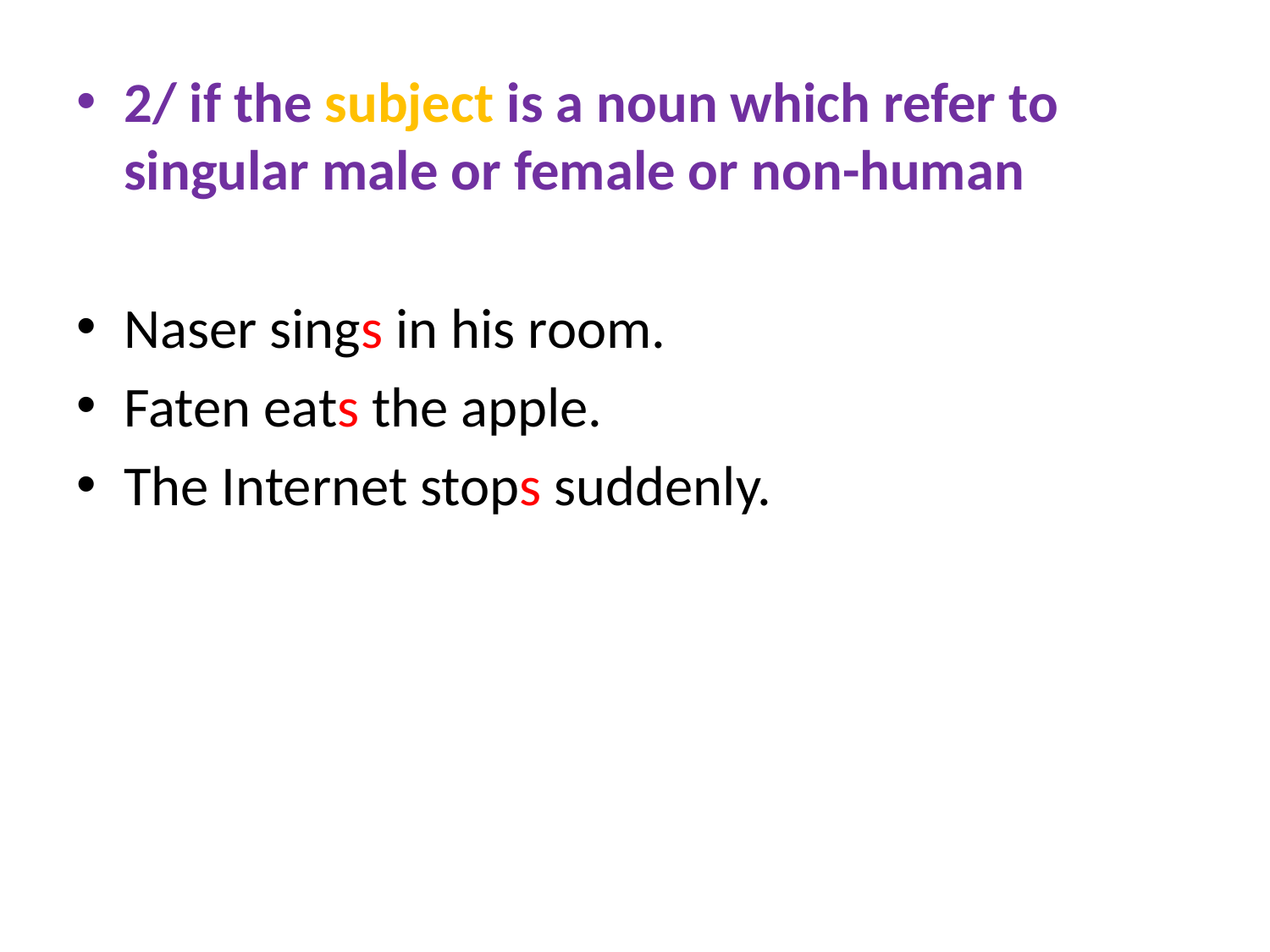

2/ if the subject is a noun which refer to singular male or female or non-human

Naser sings in his room.
Faten eats the apple.
The Internet stops suddenly.